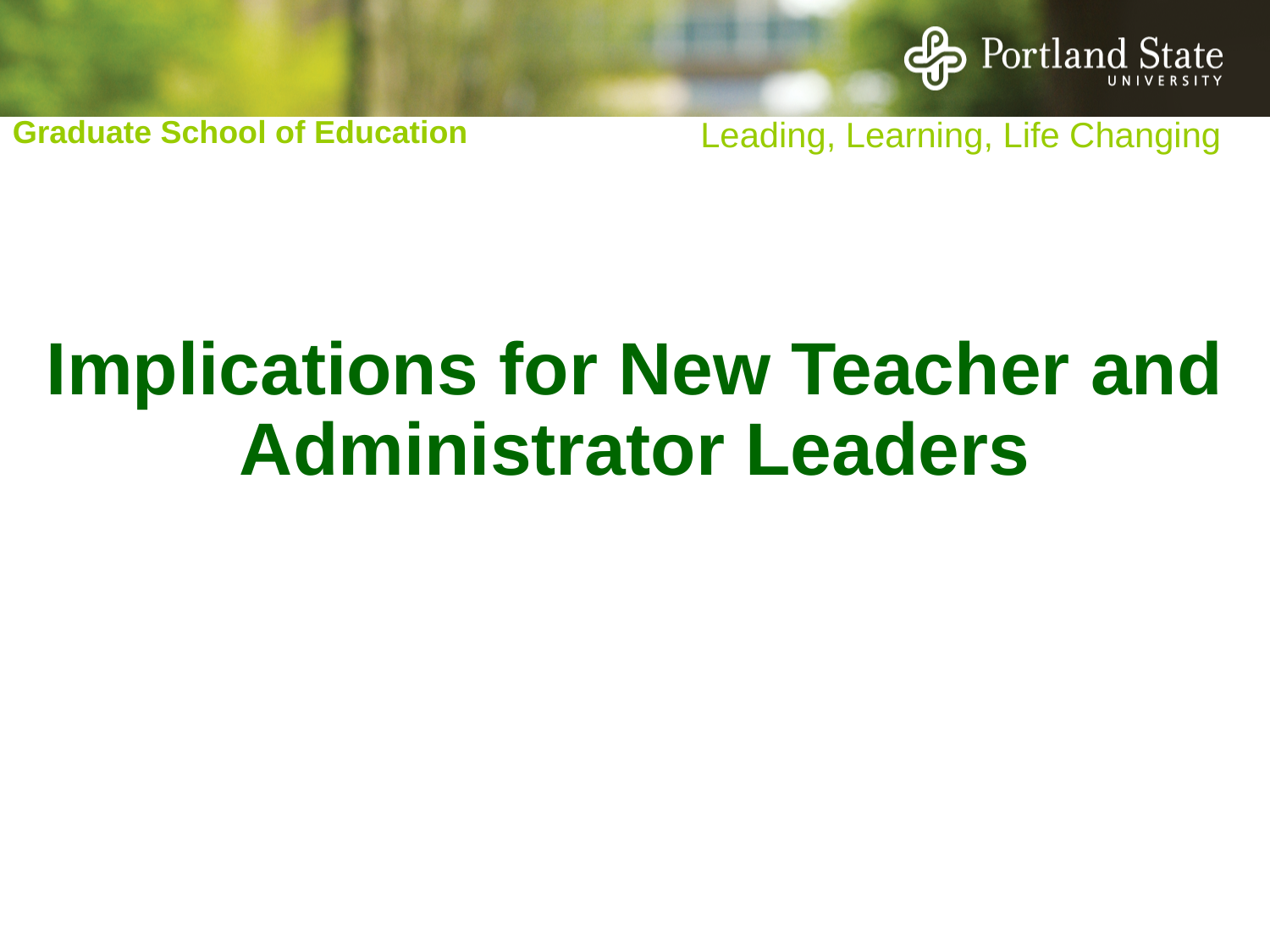

# Implications for New Teacher and Administrator Leaders